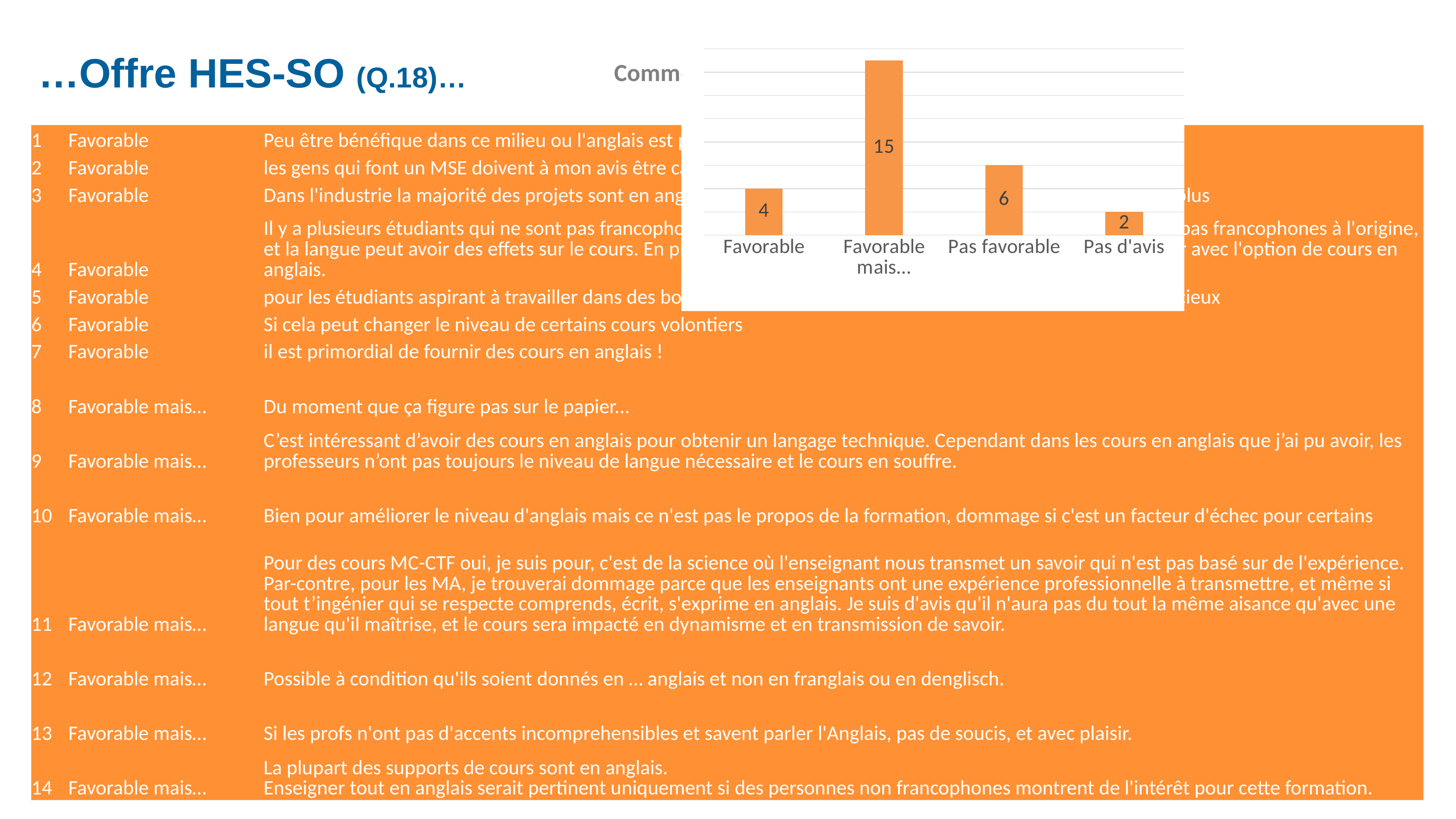

# …Offre HES-SO (Q.18)…

### Chart

| Category |  |
|---|---|
| Favorable | 4.0 |
| Favorable mais… | 15.0 |
| Pas favorable | 6.0 |
| Pas d'avis | 2.0 |
Commentaires libres sur l’anglais pour les cours
| 1 | Favorable | Peu être bénéfique dans ce milieu ou l'anglais est primordial |
| --- | --- | --- |
| 2 | Favorable | les gens qui font un MSE doivent à mon avis être capable de suivre un cours en anglais. |
| 3 | Favorable | Dans l'industrie la majorité des projets sont en anglais donc je pense que les cours en anglais serrais un grand plus |
| 4 | Favorable | Il y a plusieurs étudiants qui ne sont pas francophones à l'origine. Il y a aussi plusieurs enseignants qui ne sont pas francophones à l'origine, et la langue peut avoir des effets sur le cours. En plus, il est possible que plus de cours pourraient être proposer avec l'option de cours en anglais. |
| 5 | Favorable | pour les étudiants aspirant à travailler dans des boîtes internationale ou à l'étranger tout simplement c'est précieux |
| 6 | Favorable | Si cela peut changer le niveau de certains cours volontiers |
| 7 | Favorable | il est primordial de fournir des cours en anglais ! |
| 8 | Favorable mais… | Du moment que ça figure pas sur le papier... |
| 9 | Favorable mais… | C’est intéressant d’avoir des cours en anglais pour obtenir un langage technique. Cependant dans les cours en anglais que j’ai pu avoir, les professeurs n’ont pas toujours le niveau de langue nécessaire et le cours en souffre. |
| 10 | Favorable mais… | Bien pour améliorer le niveau d'anglais mais ce n'est pas le propos de la formation, dommage si c'est un facteur d'échec pour certains |
| 11 | Favorable mais… | Pour des cours MC-CTF oui, je suis pour, c'est de la science où l'enseignant nous transmet un savoir qui n'est pas basé sur de l'expérience. Par-contre, pour les MA, je trouverai dommage parce que les enseignants ont une expérience professionnelle à transmettre, et même si tout t’ingénier qui se respecte comprends, écrit, s'exprime en anglais. Je suis d'avis qu'il n'aura pas du tout la même aisance qu'avec une langue qu'il maîtrise, et le cours sera impacté en dynamisme et en transmission de savoir. |
| 12 | Favorable mais… | Possible à condition qu'ils soient donnés en … anglais et non en franglais ou en denglisch. |
| 13 | Favorable mais… | Si les profs n'ont pas d'accents incomprehensibles et savent parler l'Anglais, pas de soucis, et avec plaisir. |
| 14 | Favorable mais… | La plupart des supports de cours sont en anglais. Enseigner tout en anglais serait pertinent uniquement si des personnes non francophones montrent de l'intérêt pour cette formation. |